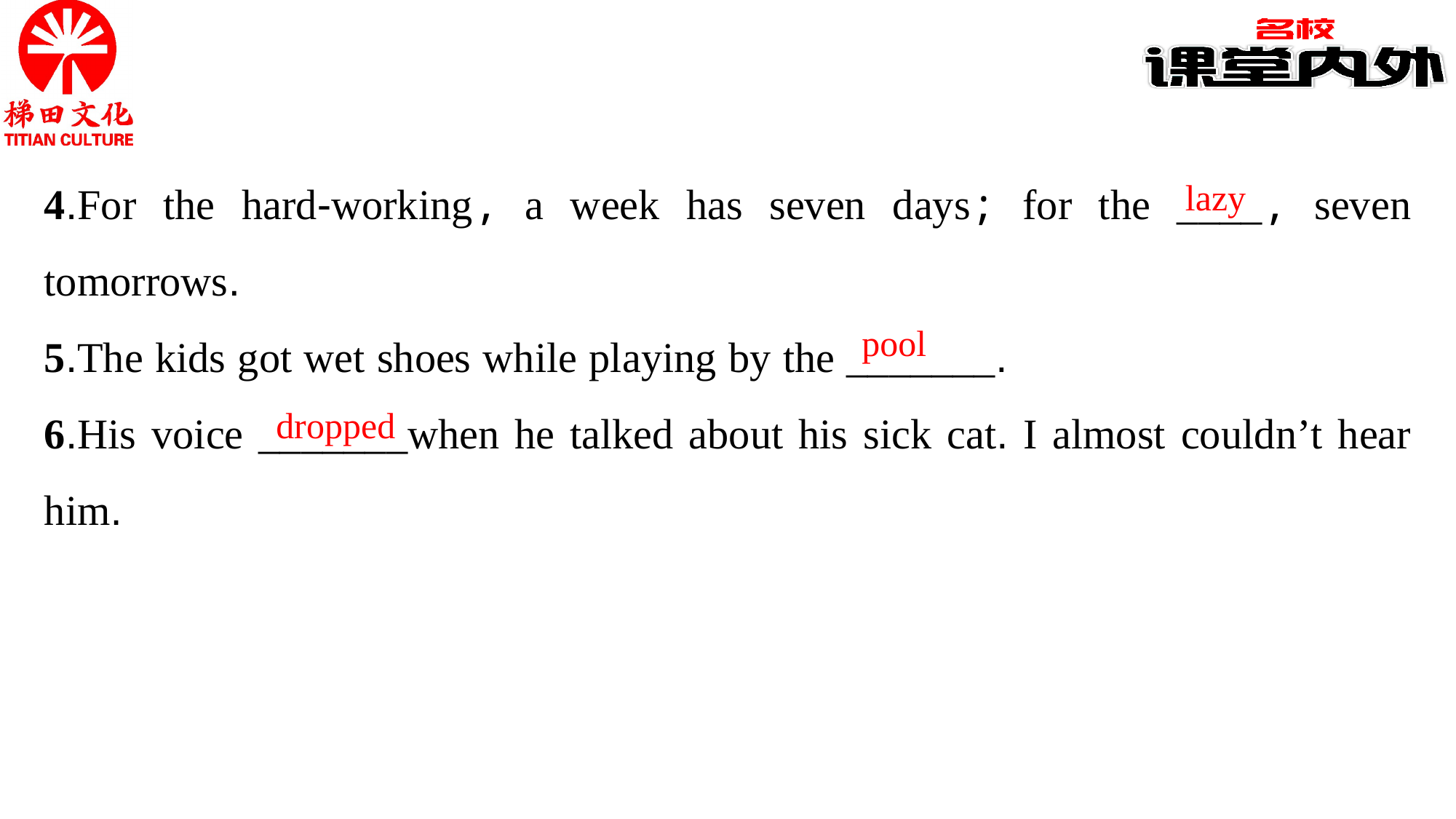

4.For the hard-working, a week has seven days; for the ____, seven tomorrows.
5.The kids got wet shoes while playing by the _______.
6.His voice _______when he talked about his sick cat. I almost couldn’t hear him.
lazy
pool
dropped